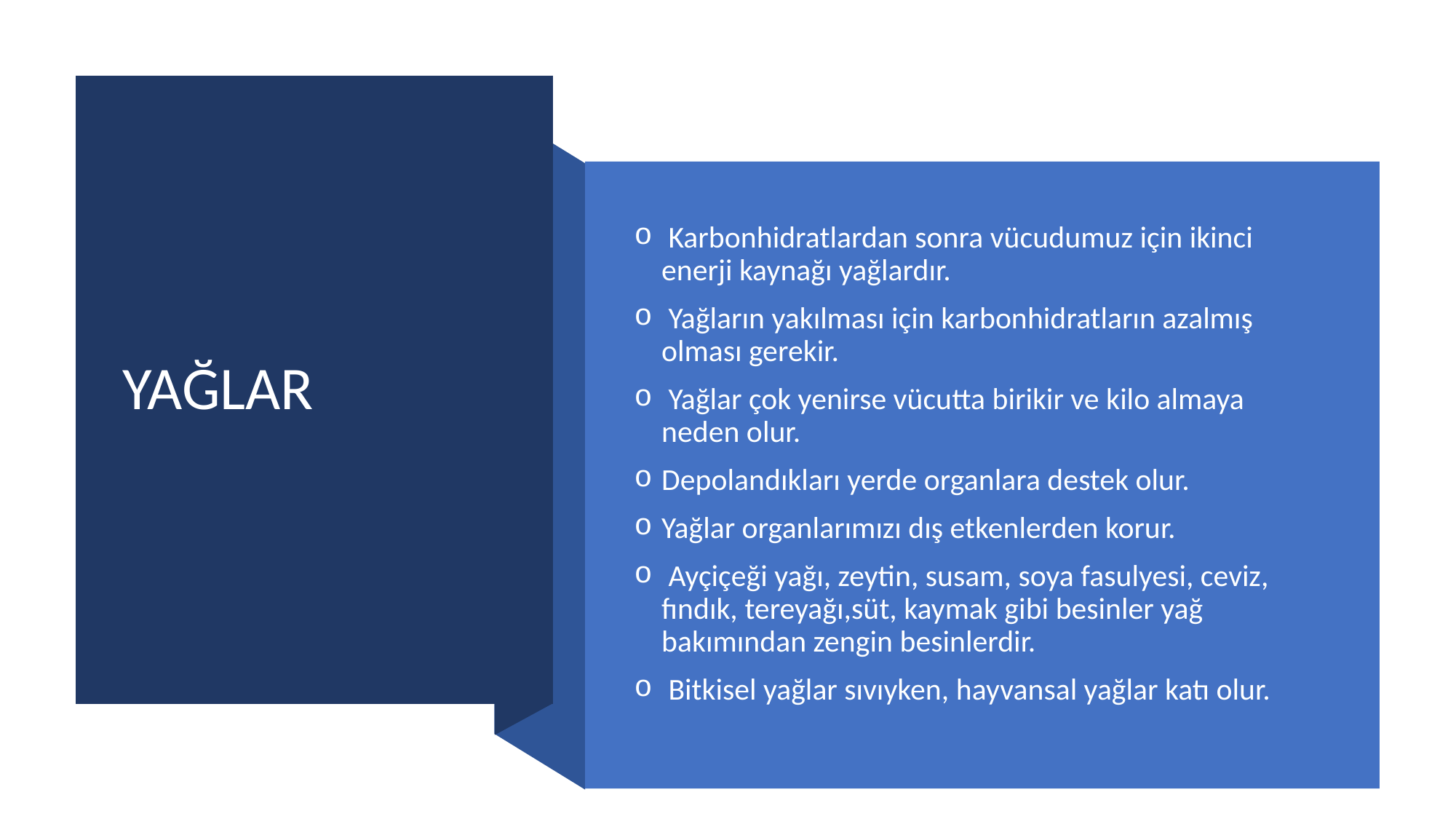

# YAĞLAR

 Karbonhidratlardan sonra vücudumuz için ikinci enerji kaynağı yağlardır.
 Yağların yakılması için karbonhidratların azalmış olması gerekir.
 Yağlar çok yenirse vücutta birikir ve kilo almaya neden olur.
Depolandıkları yerde organlara destek olur.
Yağlar organlarımızı dış etkenlerden korur.
 Ayçiçeği yağı, zeytin, susam, soya fasulyesi, ceviz, fındık, tereyağı,süt, kaymak gibi besinler yağ bakımından zengin besinlerdir.
 Bitkisel yağlar sıvıyken, hayvansal yağlar katı olur.